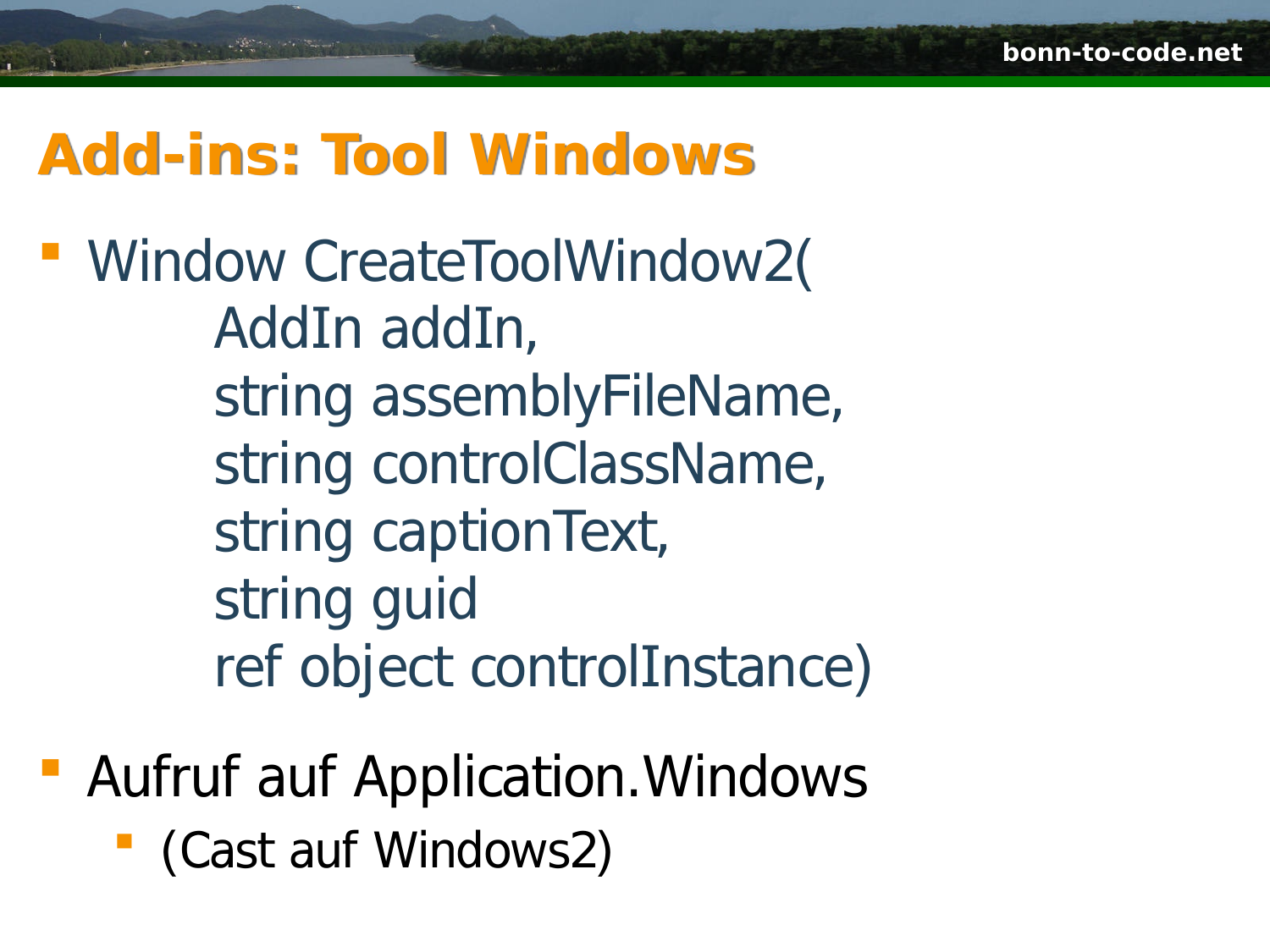

# Add-ins: Tool Windows
Window CreateToolWindow2(
	AddIn addIn,
	string assemblyFileName,
	string controlClassName,
	string captionText,
	string guid
	ref object controlInstance)
Aufruf auf Application.Windows
(Cast auf Windows2)